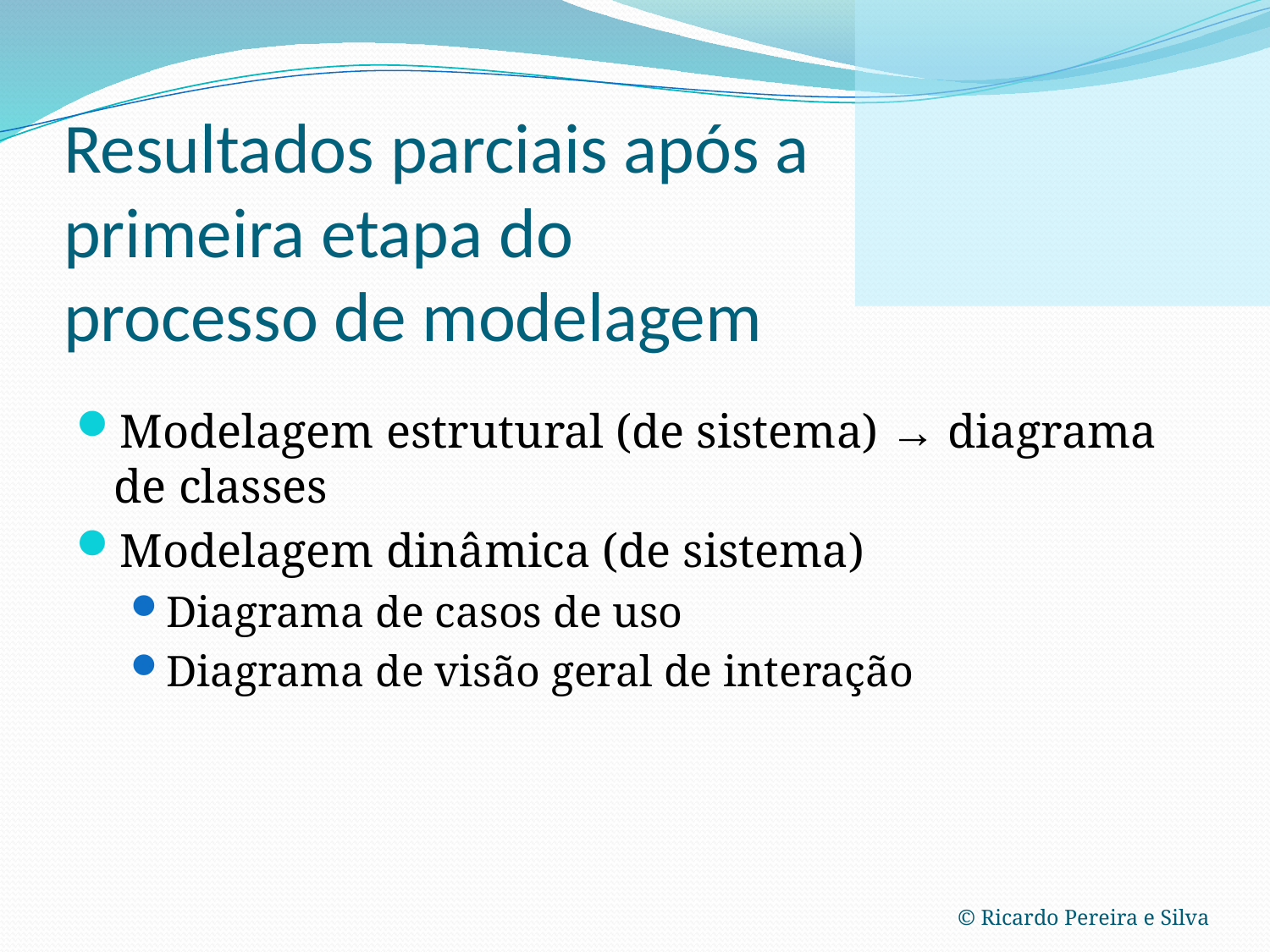

# Resultados parciais após a primeira etapa do processo de modelagem
Modelagem estrutural (de sistema) → diagrama de classes
Modelagem dinâmica (de sistema)
Diagrama de casos de uso
Diagrama de visão geral de interação
© Ricardo Pereira e Silva